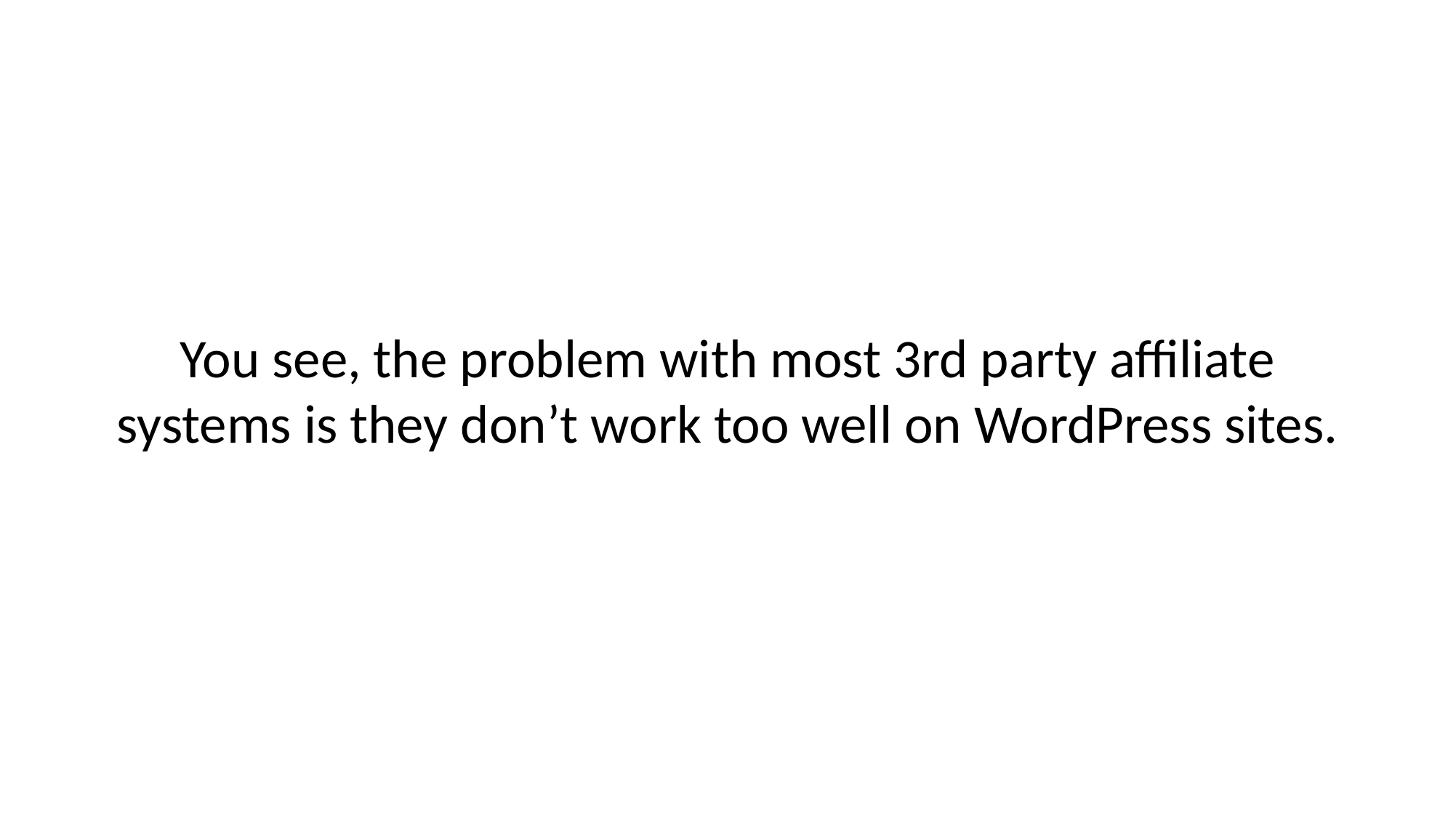

# You see, the problem with most 3rd party affiliate systems is they don’t work too well on WordPress sites.